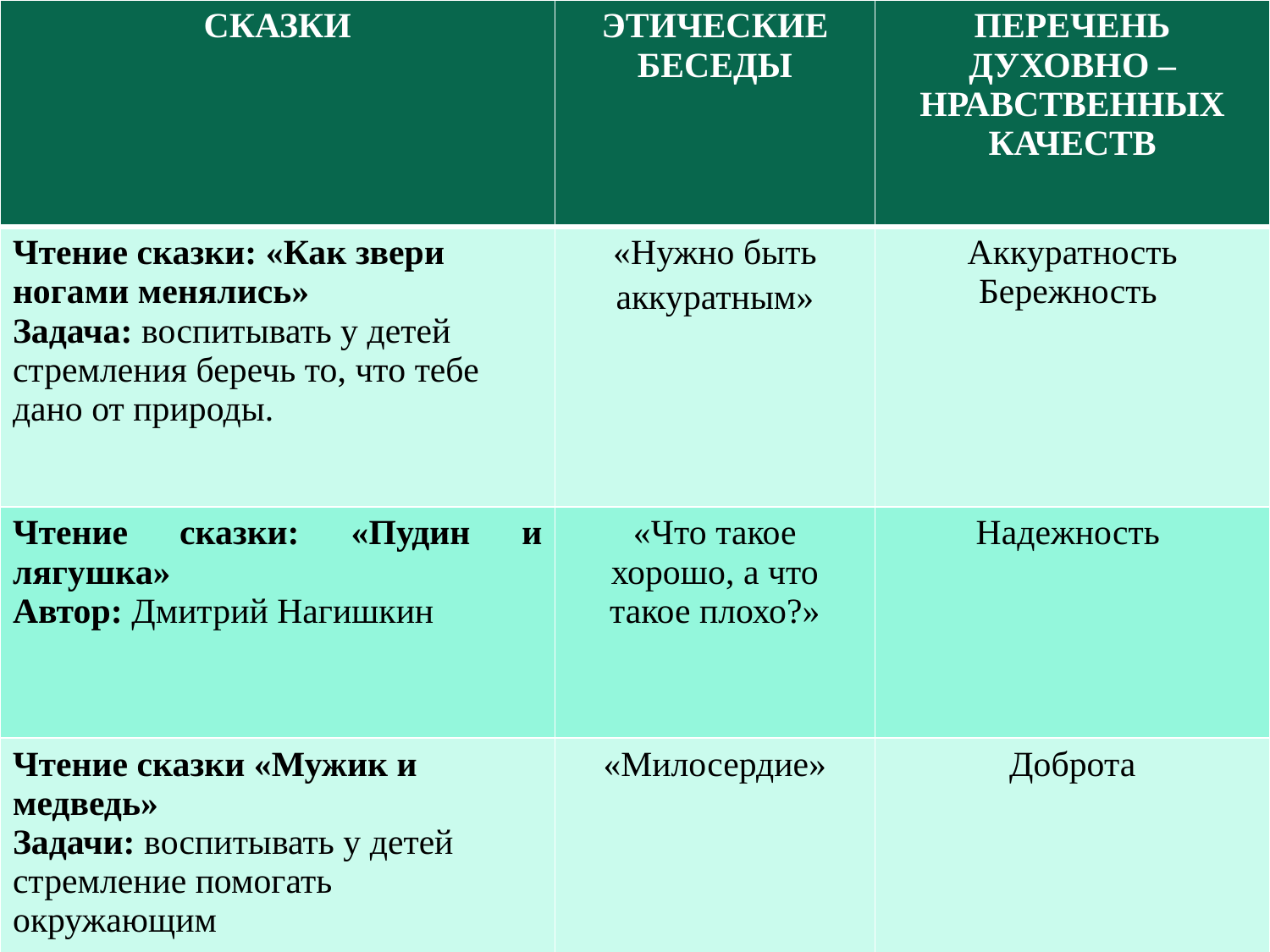

| СКАЗКИ | ЭТИЧЕСКИЕ БЕСЕДЫ | ПЕРЕЧЕНЬ ДУХОВНО – НРАВСТВЕННЫХ КАЧЕСТВ |
| --- | --- | --- |
| Чтение сказки: «Как звери ногами менялись» Задача: воспитывать у детей стремления беречь то, что тебе дано от природы. | «Нужно быть аккуратным» | Аккуратность Бережность |
| Чтение сказки: «Пудин и лягушка» Автор: Дмитрий Нагишкин | «Что такое хорошо, а что такое плохо?» | Надежность |
| Чтение сказки «Мужик и медведь» Задачи: воспитывать у детей стремление помогать окружающим | «Милосердие» | Доброта |
#